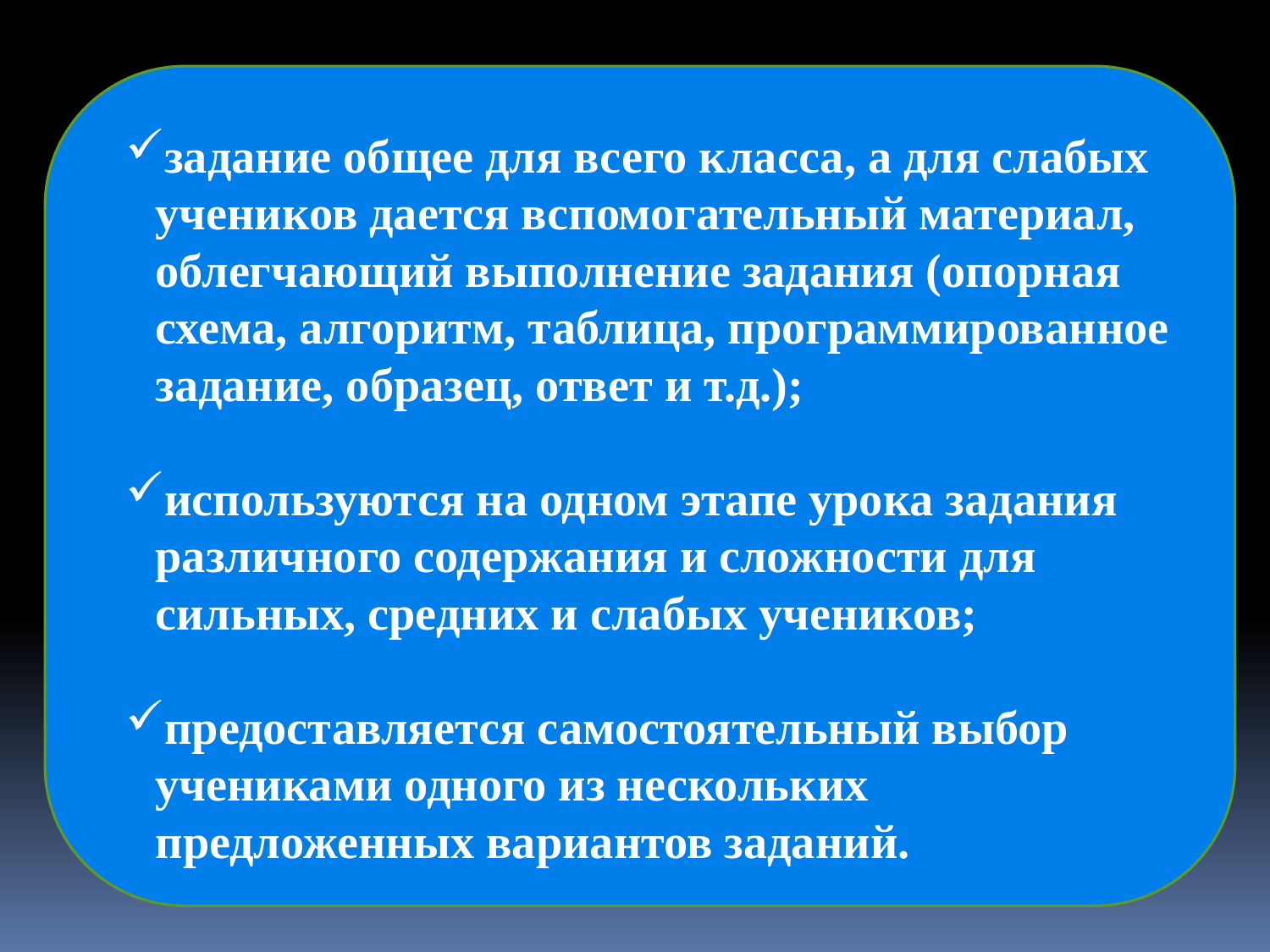

задание общее для всего класса, а для слабых учеников дается вспомогательный материал, облегчающий выполнение задания (опорная схема, алгоритм, таблица, программированное задание, образец, ответ и т.д.);

используются на одном этапе урока задания различного содержания и сложности для сильных, средних и слабых учеников;

предоставляется самостоятельный выбор учениками одного из нескольких предложенных вариантов заданий.